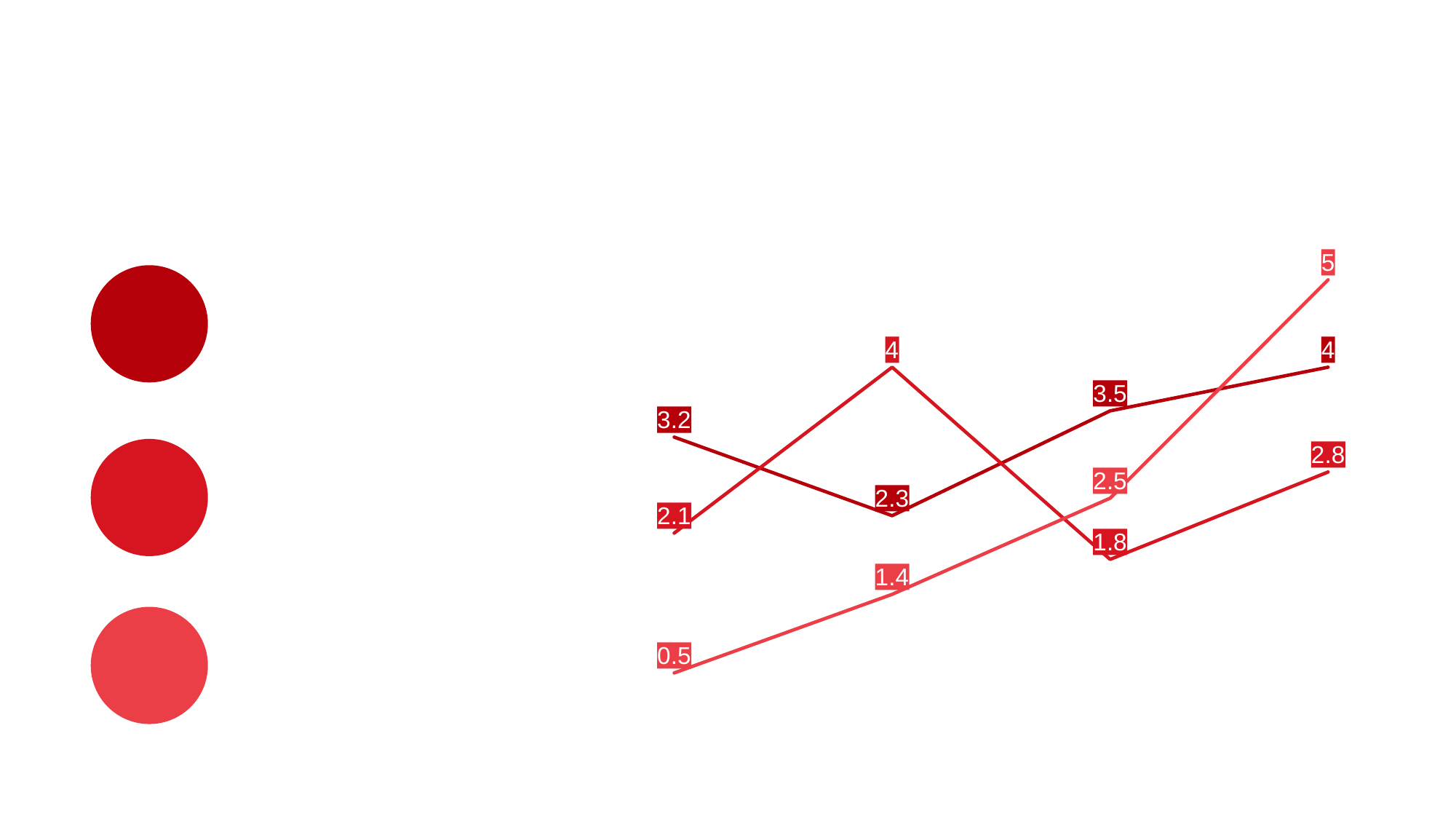

#

### Chart

| Category | Seri 1 | Seri 2 | Seri 3 |
|---|---|---|---|
| Kategori 1 | 3.2 | 2.1 | 0.5 |
| Kategori 2 | 2.3 | 4.0 | 1.4 |
| Kategori 3 | 3.5 | 1.8 | 2.5 |
| Kategori 4 | 4.0 | 2.8 | 5.0 |